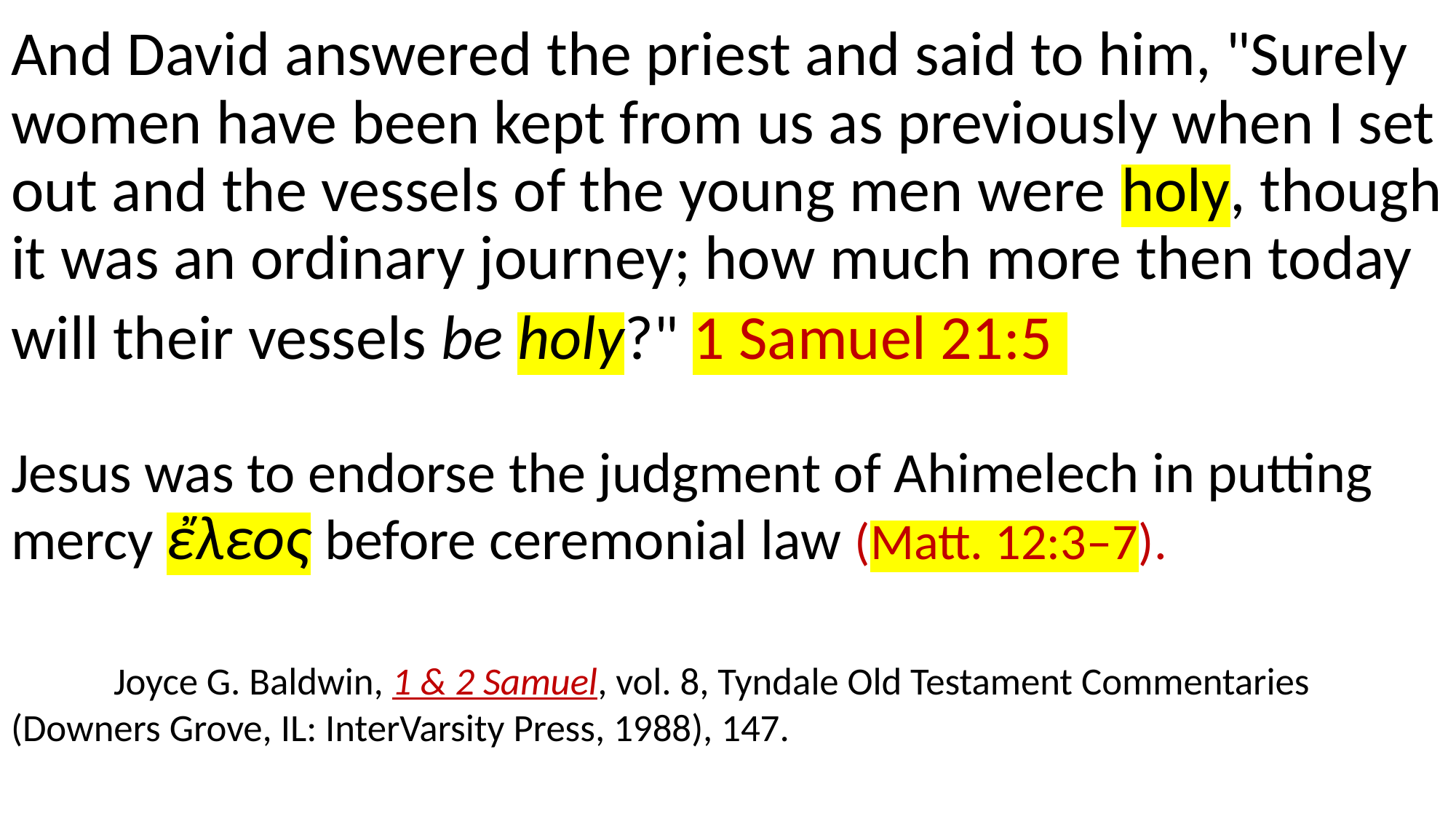

# And David answered the priest and said to him, "Surely women have been kept from us as previously when I set out and the vessels of the young men were holy, though it was an ordinary journey; how much more then today will their vessels be holy?" 1 Samuel 21:5 Jesus was to endorse the judgment of Ahimelech in putting mercy ἔλεος before ceremonial law (Matt. 12:3–7). Joyce G. Baldwin, 1 & 2 Samuel, vol. 8, Tyndale Old Testament Commentaries (Downers Grove, IL: InterVarsity Press, 1988), 147.